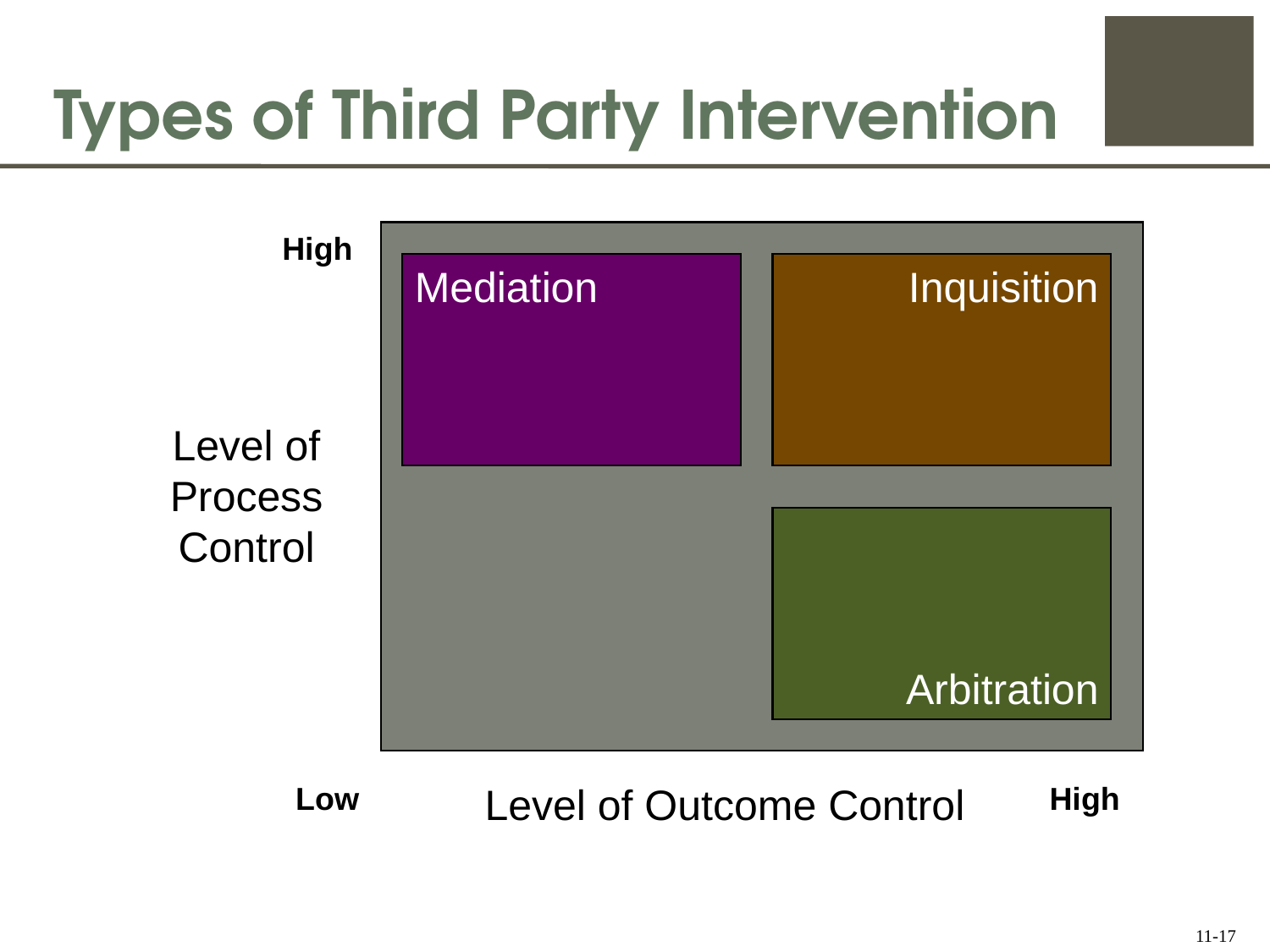

# Types of Third Party Intervention
High

Mediation
Inquisition
Level of
Process Control
Arbitration
Low
Level of Outcome Control
High